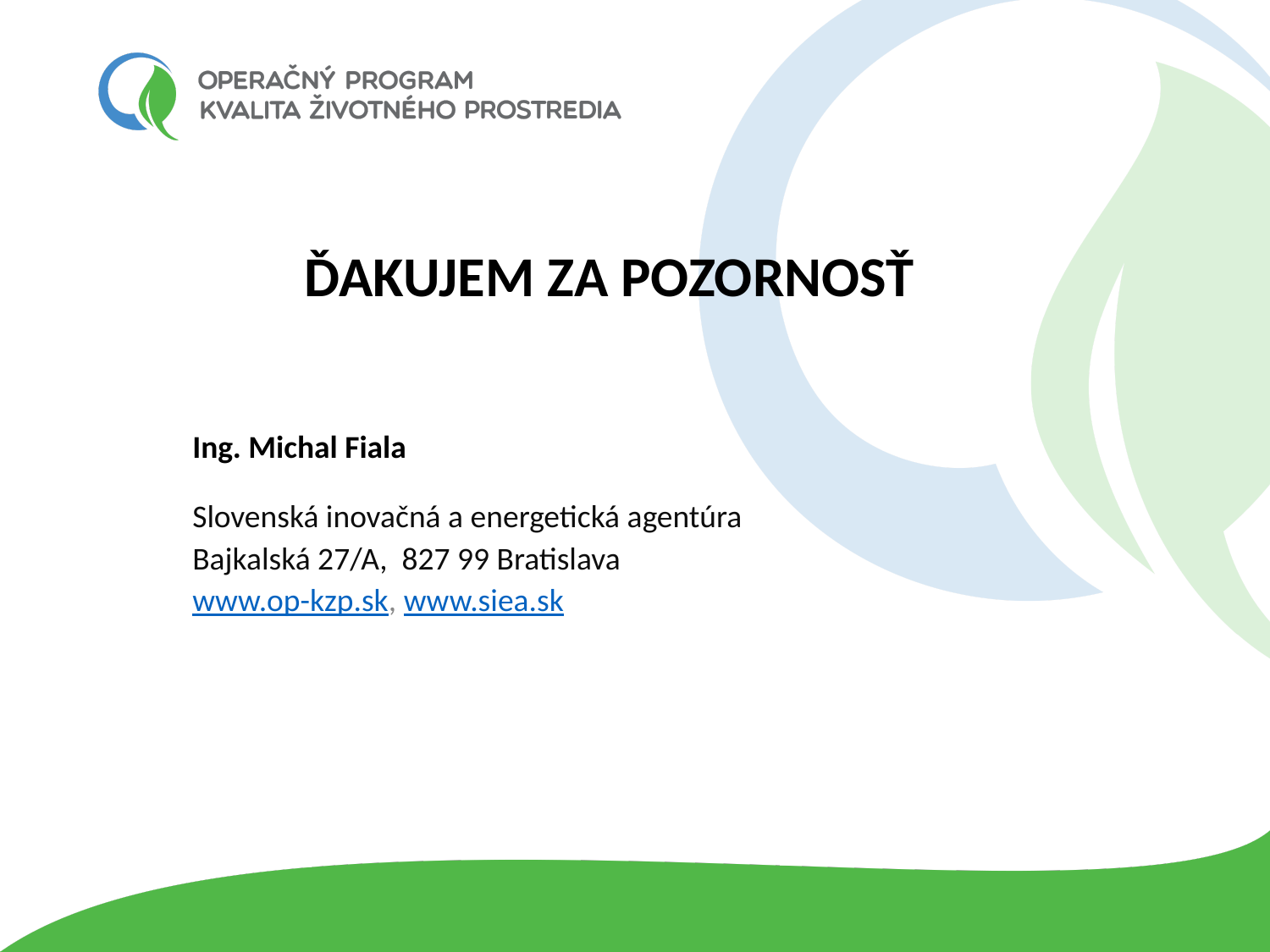

ĎAKUJEM ZA POZORNOSŤ

Ing. Michal Fiala
Slovenská inovačná a energetická agentúra
Bajkalská 27/A,  827 99 Bratislava
www.op-kzp.sk, www.siea.sk